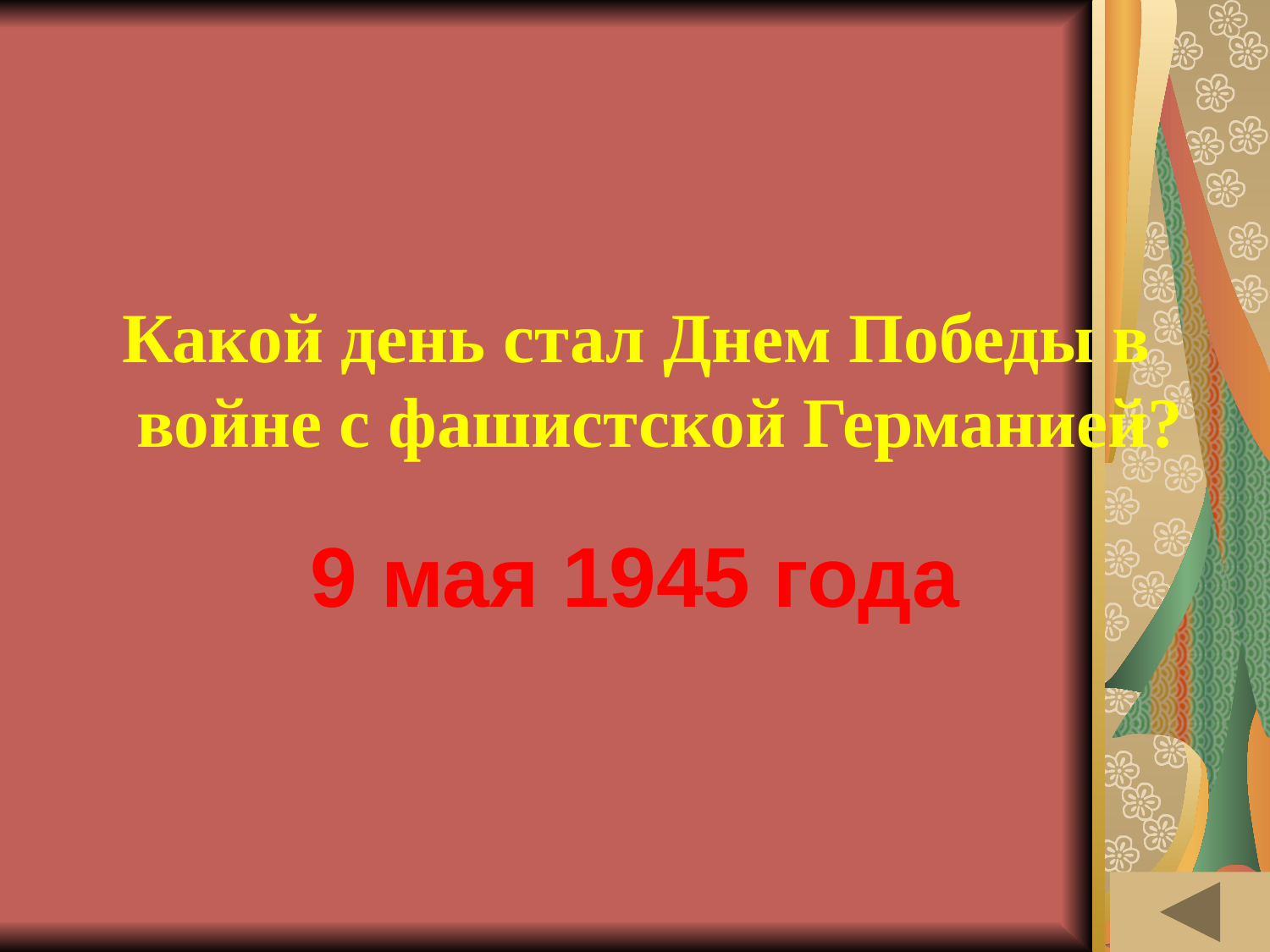

# ИСТОРИЯ  В СИМВОЛАХ И ЗНАКАХ (30)
Какой день стал Днем Победы в войне с фашистской Германией?
9 мая 1945 года